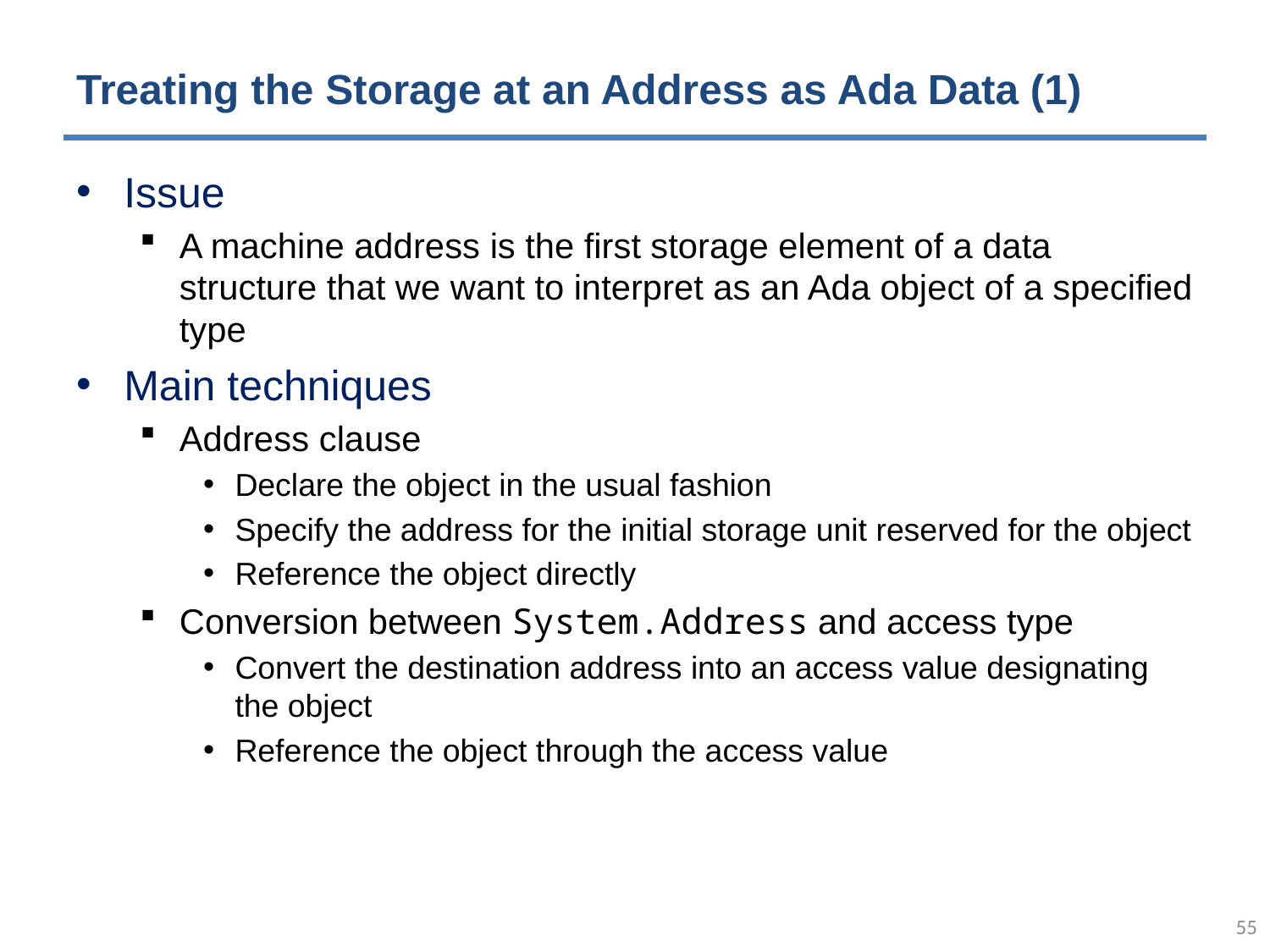

# Treating the Storage at an Address as Ada Data (1)
Issue
A machine address is the first storage element of a data structure that we want to interpret as an Ada object of a specified type
Main techniques
Address clause
Declare the object in the usual fashion
Specify the address for the initial storage unit reserved for the object
Reference the object directly
Conversion between System.Address and access type
Convert the destination address into an access value designating the object
Reference the object through the access value

55